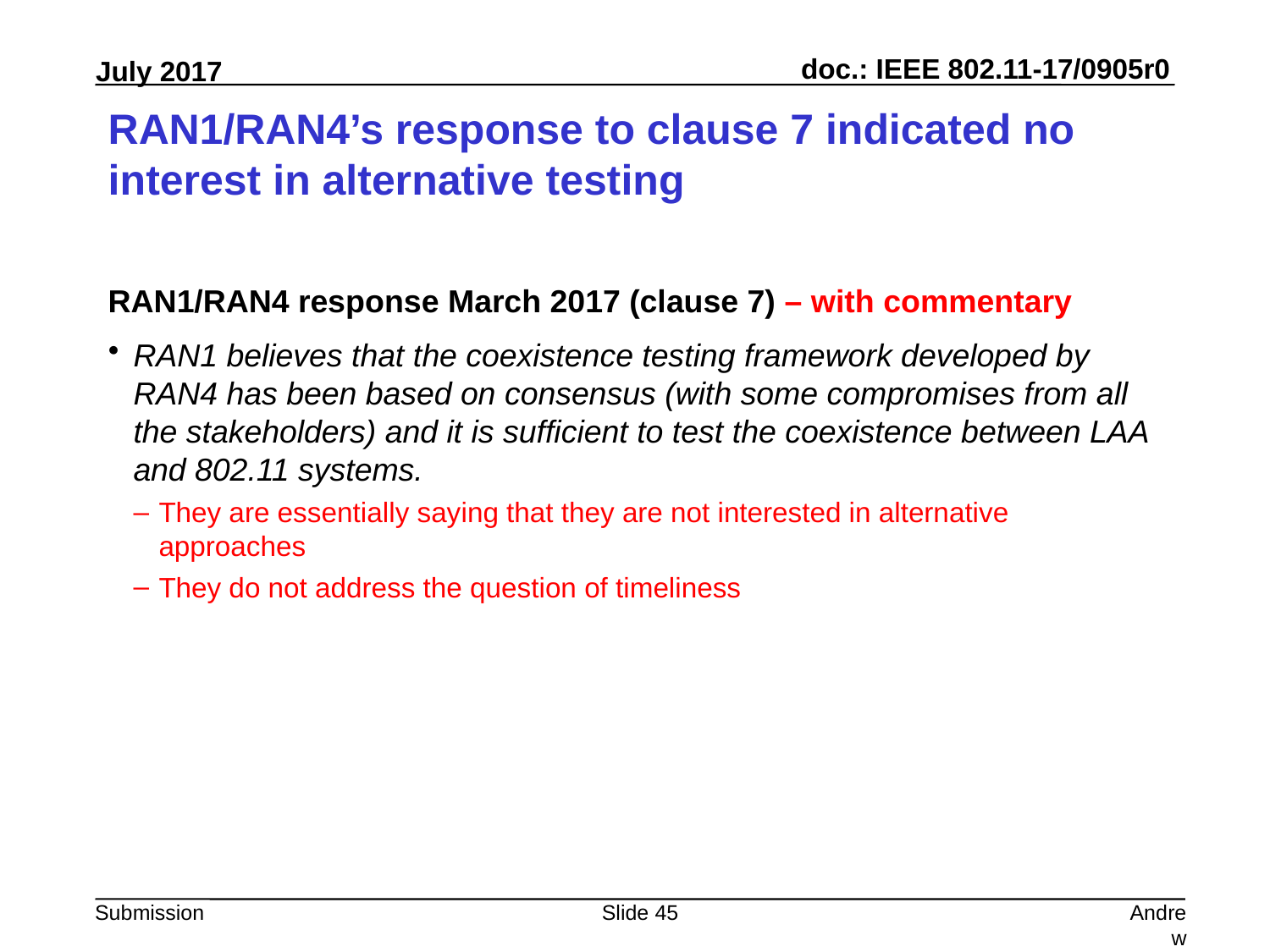

# RAN1/RAN4’s response to clause 7 indicated no interest in alternative testing
RAN1/RAN4 response March 2017 (clause 7) – with commentary
RAN1 believes that the coexistence testing framework developed by RAN4 has been based on consensus (with some compromises from all the stakeholders) and it is sufficient to test the coexistence between LAA and 802.11 systems.
They are essentially saying that they are not interested in alternative approaches
They do not address the question of timeliness
Slide 45
Andrew Myles, Cisco